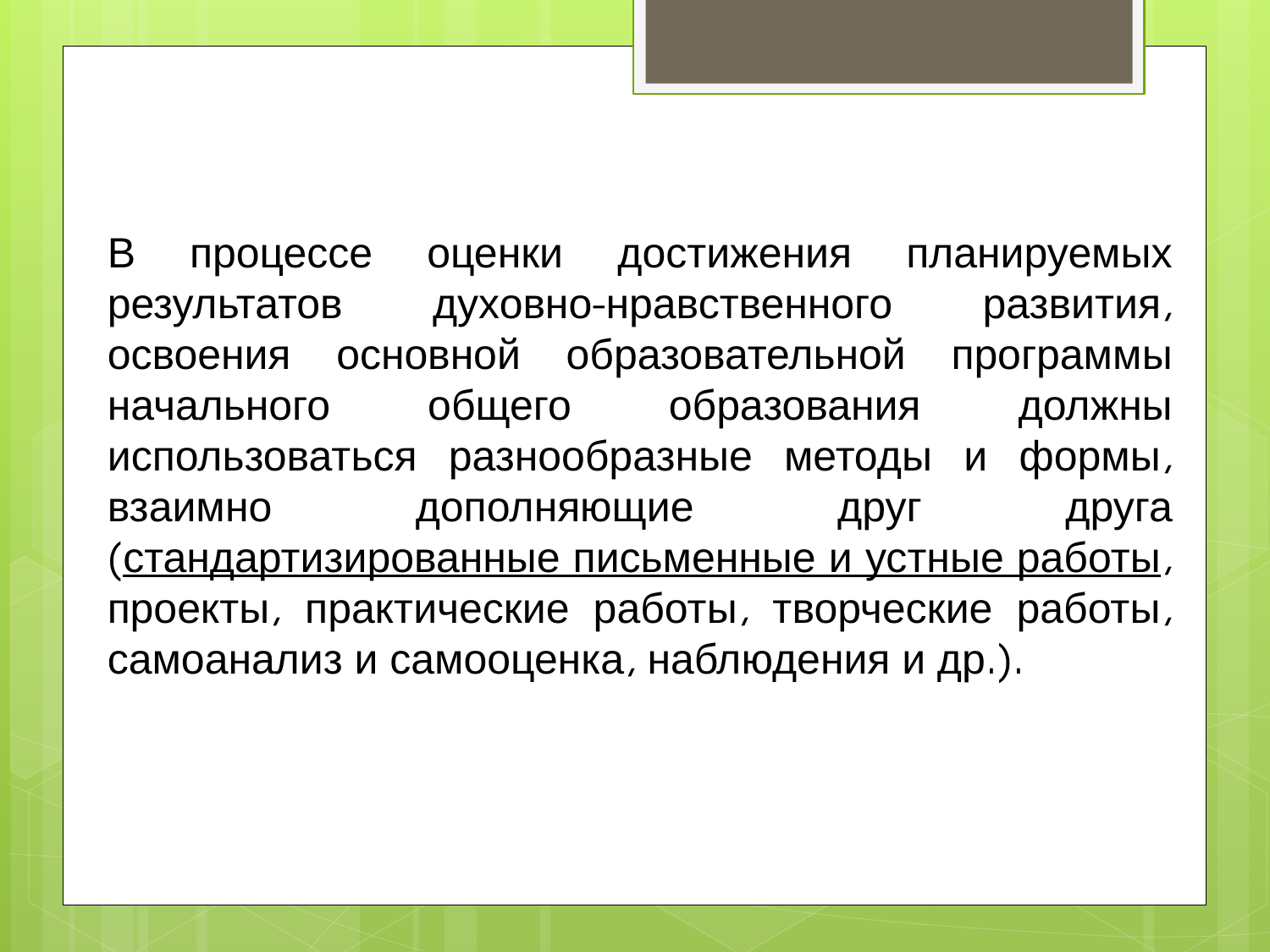

В процессе оценки достижения планируемых результатов духовно-нравственного развития, освоения основной образовательной программы начального общего образования должны использоваться разнообразные методы и формы, взаимно дополняющие друг друга (стандартизированные письменные и устные работы, проекты, практические работы, творческие работы, самоанализ и самооценка, наблюдения и др.).